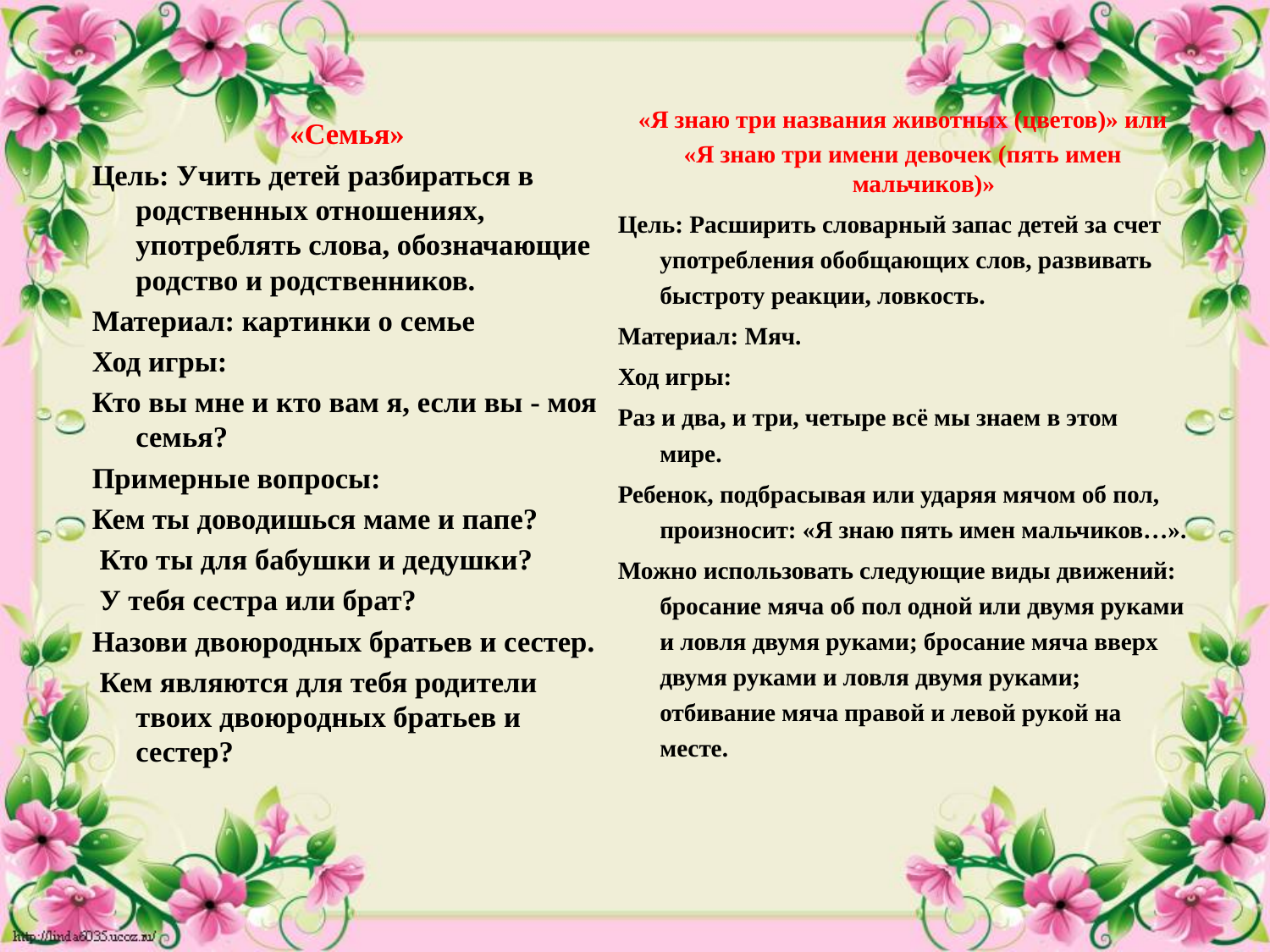

«Я знаю три названия животных (цветов)» или
«Я знаю три имени девочек (пять имен мальчиков)»
Цель: Расширить словарный запас детей за счет употребления обобщающих слов, развивать быстроту реакции, ловкость.
Материал: Мяч.
Ход игры:
Раз и два, и три, четыре всё мы знаем в этом мире.
Ребенок, подбрасывая или ударяя мячом об пол, произносит: «Я знаю пять имен мальчиков…».
Можно использовать следующие виды движений: бросание мяча об пол одной или двумя руками и ловля двумя руками; бросание мяча вверх двумя руками и ловля двумя руками; отбивание мяча правой и левой рукой на месте.

 «Семья»
Цель: Учить детей разбираться в родственных отношениях, употреблять слова, обозначающие родство и родственников.
Материал: картинки о семье
Ход игры:
Кто вы мне и кто вам я, если вы - моя семья?
Примерные вопросы:
Кем ты доводишься маме и папе?
 Кто ты для бабушки и дедушки?
 У тебя сестра или брат?
Назови двоюродных братьев и сестер.
 Кем являются для тебя родители твоих двоюродных братьев и сестер?